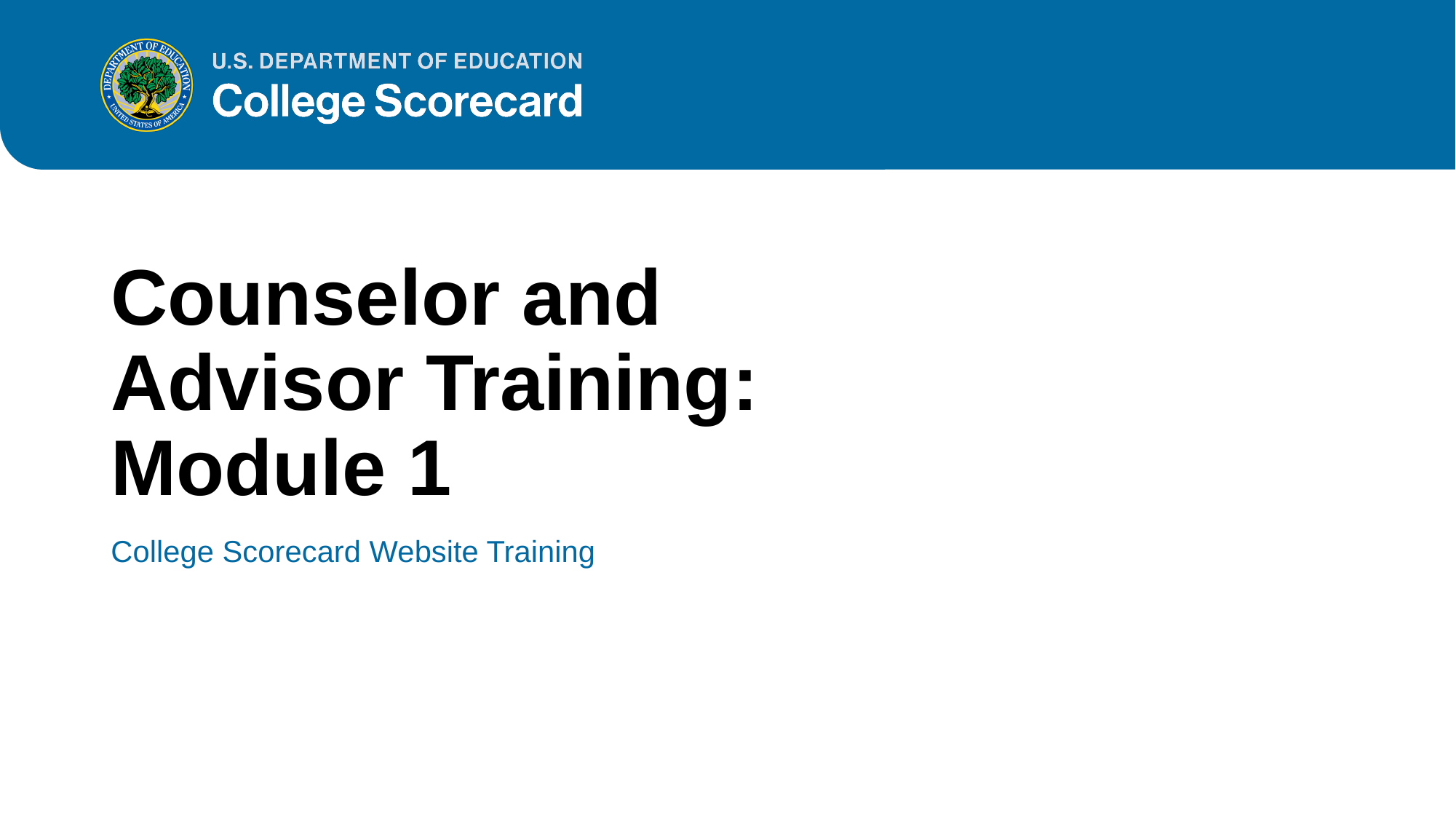

# Counselor and Advisor Training: Module 1
College Scorecard Website Training